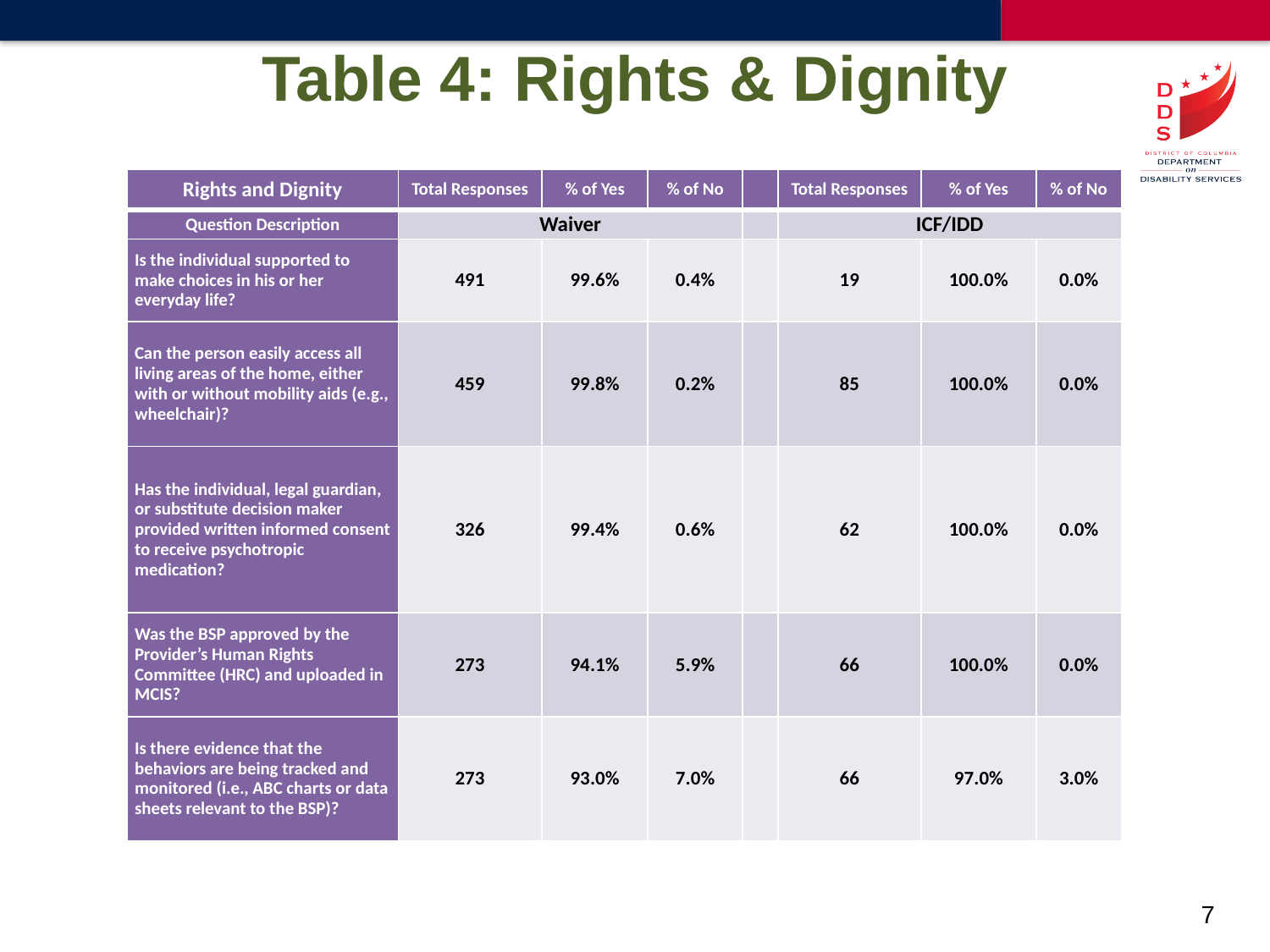

# Table 4: Rights & Dignity
| Rights and Dignity | Total Responses | % of Yes | % of No |  | Total Responses | % of Yes | % of No |
| --- | --- | --- | --- | --- | --- | --- | --- |
| Question Description | Waiver |  |  |  | ICF/IDD |  |  |
| Is the individual supported to make choices in his or her everyday life? | 491 | 99.6% | 0.4% |  | 19 | 100.0% | 0.0% |
| Can the person easily access all living areas of the home, either with or without mobility aids (e.g., wheelchair)? | 459 | 99.8% | 0.2% |  | 85 | 100.0% | 0.0% |
| Has the individual, legal guardian, or substitute decision maker provided written informed consent to receive psychotropic medication? | 326 | 99.4% | 0.6% |  | 62 | 100.0% | 0.0% |
| Was the BSP approved by the Provider’s Human Rights Committee (HRC) and uploaded in MCIS? | 273 | 94.1% | 5.9% |  | 66 | 100.0% | 0.0% |
| Is there evidence that the behaviors are being tracked and monitored (i.e., ABC charts or data sheets relevant to the BSP)? | 273 | 93.0% | 7.0% |  | 66 | 97.0% | 3.0% |
7